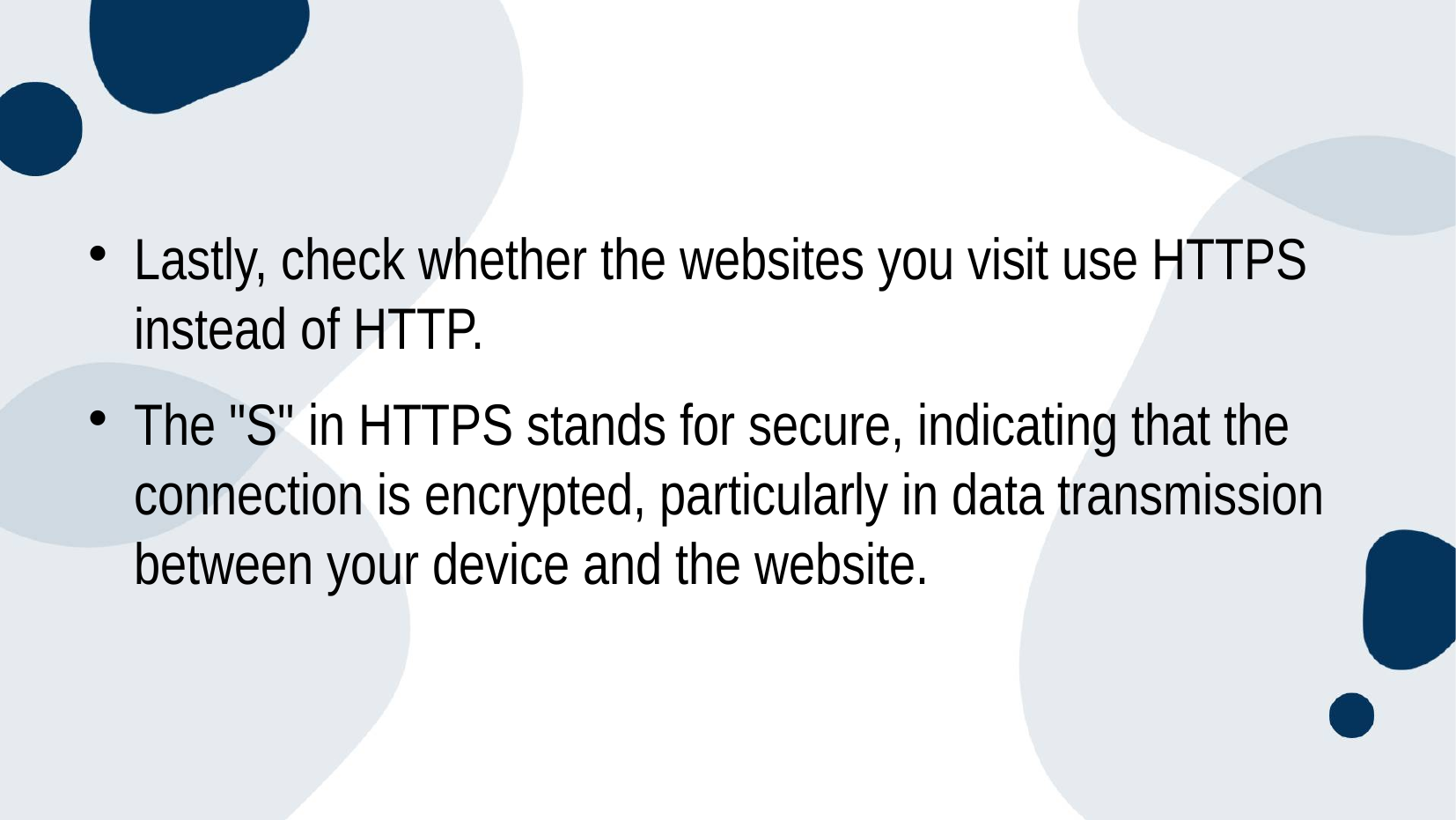

#
Lastly, check whether the websites you visit use HTTPS instead of HTTP.
The "S" in HTTPS stands for secure, indicating that the connection is encrypted, particularly in data transmission between your device and the website.